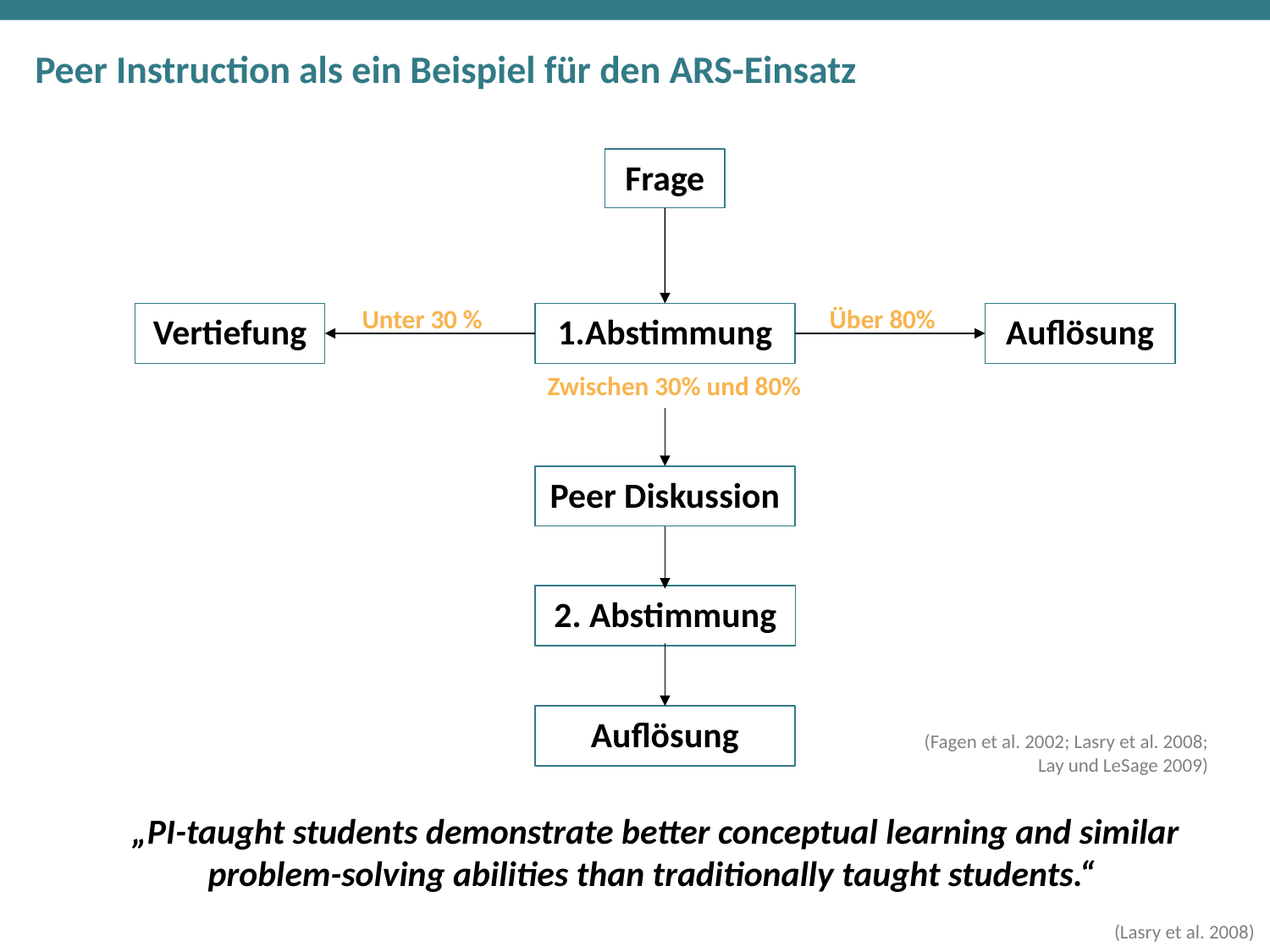

1. Ausgewählte Theorie
# Peer Instruction als ein Beispiel für den ARS-Einsatz

Frage
Unter 30 %
Über 80%
Vertiefung
1.Abstimmung
Auflösung
Zwischen 30% und 80%
Peer Diskussion
2. Abstimmung
Auflösung
(Fagen et al. 2002; Lasry et al. 2008; Lay und LeSage 2009)
„PI-taught students demonstrate better conceptual learning and similar problem-solving abilities than traditionally taught students.“

(Lasry et al. 2008)